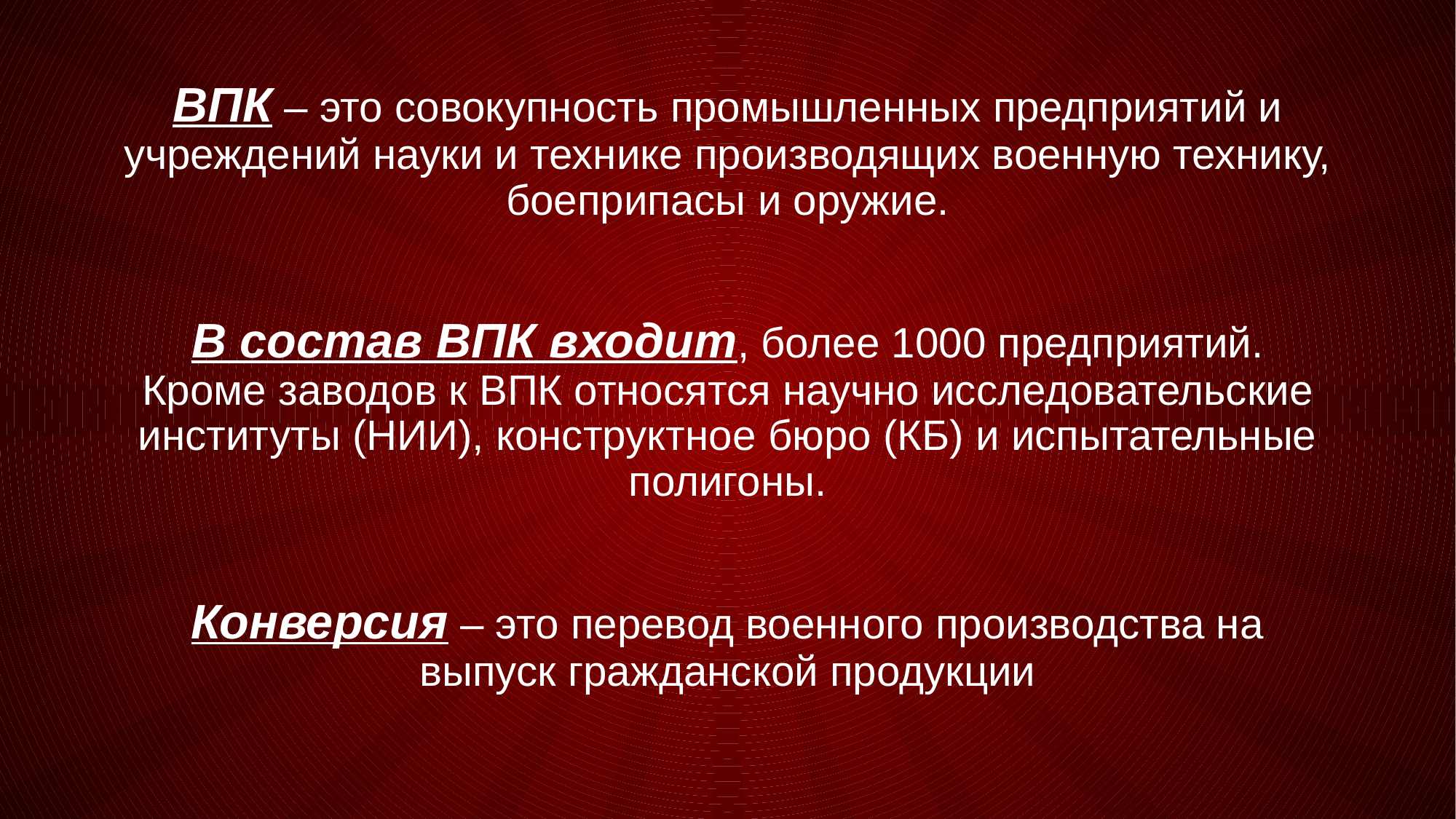

ВПК – это совокупность промышленных предприятий и учреждений науки и технике производящих военную технику, боеприпасы и оружие.
В состав ВПК входит, более 1000 предприятий. Кроме заводов к ВПК относятся научно исследовательские институты (НИИ), конструктное бюро (КБ) и испытательные полигоны.
Конверсия – это перевод военного производства на выпуск гражданской продукции